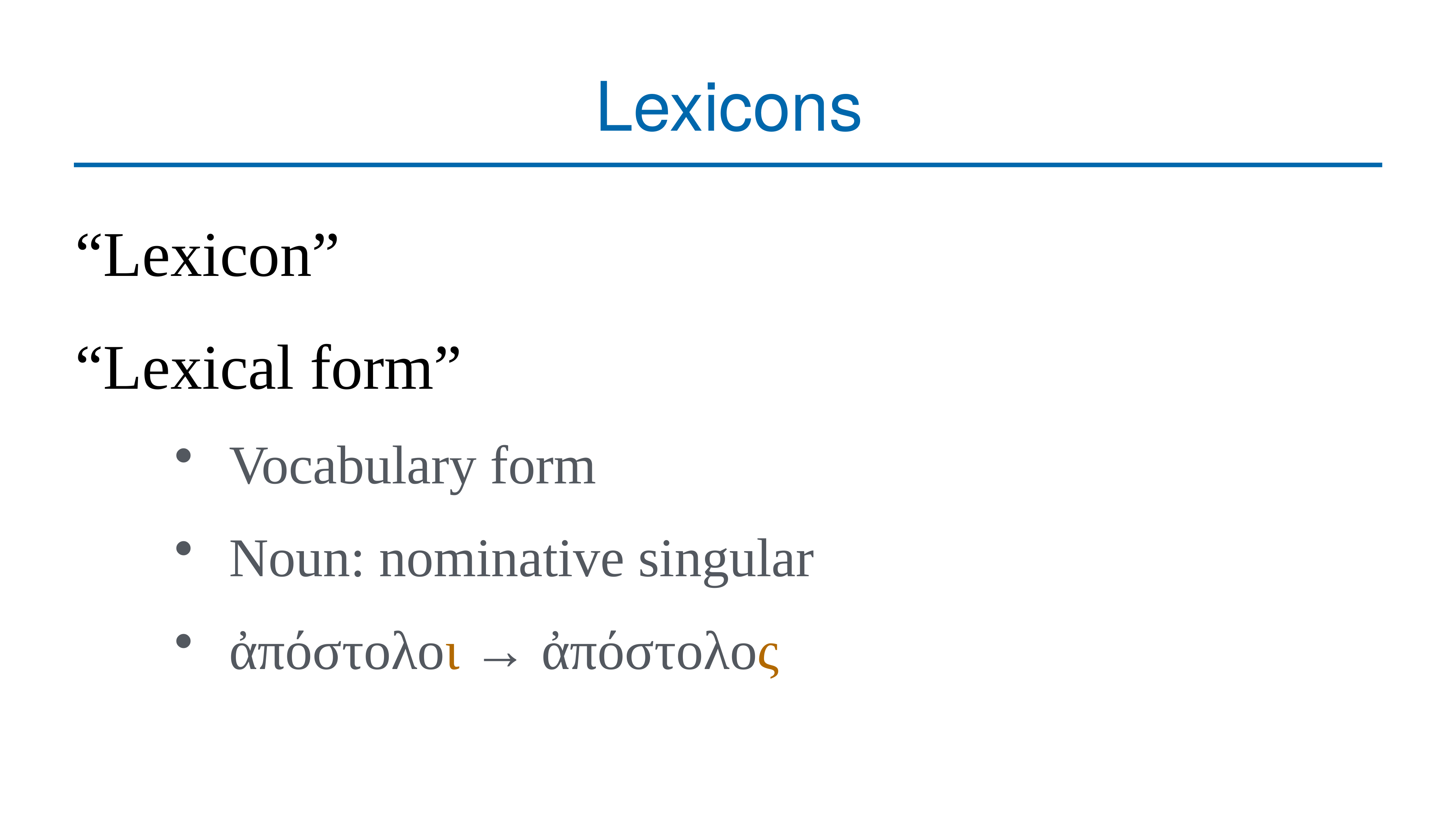

# Lexicons
“Lexicon”
“Lexical form”
Vocabulary form
Noun: nominative singular
ἀπόστολοι → ἀπόστολος